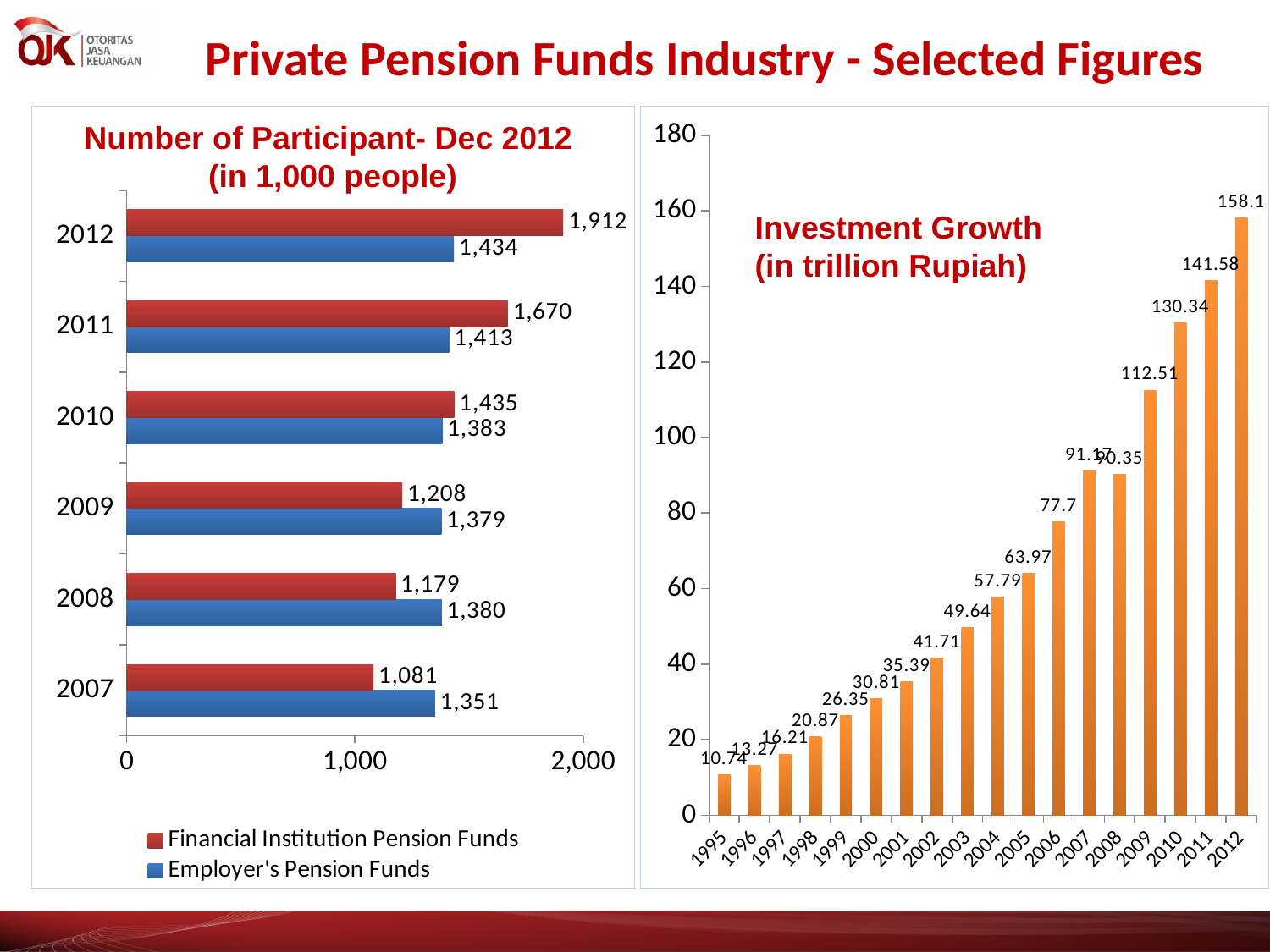

Private Pension Funds Industry - Selected Figures

### Chart

| Category | Employer's Pension Funds | Financial Institution Pension Funds |
|---|---|---|
| 2007 | 1350.967 | 1081.474 |
| 2008 | 1380.113 | 1178.999 |
| 2009 | 1378.981 | 1207.583 |
| 2010 | 1382.741 | 1435.256 |
| 2011 | 1412.827 | 1669.881 |
| 2012 | 1433.86 | 1911.938 |

### Chart

| Category | Aset Bersih |
|---|---|
| 1995 | 10.739999999999998 |
| 1996 | 13.27 |
| 1997 | 16.21 |
| 1998 | 20.87 |
| 1999 | 26.35 |
| 2000 | 30.81000000000001 |
| 2001 | 35.39 |
| 2002 | 41.71 |
| 2003 | 49.64 |
| 2004 | 57.79000000000001 |
| 2005 | 63.97 |
| 2006 | 77.7 |
| 2007 | 91.16999999999999 |
| 2008 | 90.35 |
| 2009 | 112.51 |
| 2010 | 130.34 |
| 2011 | 141.58 |
| 2012 | 158.1 |
Number of Participant- Dec 2012
(in 1,000 people)
Investment Growth
(in trillion Rupiah)